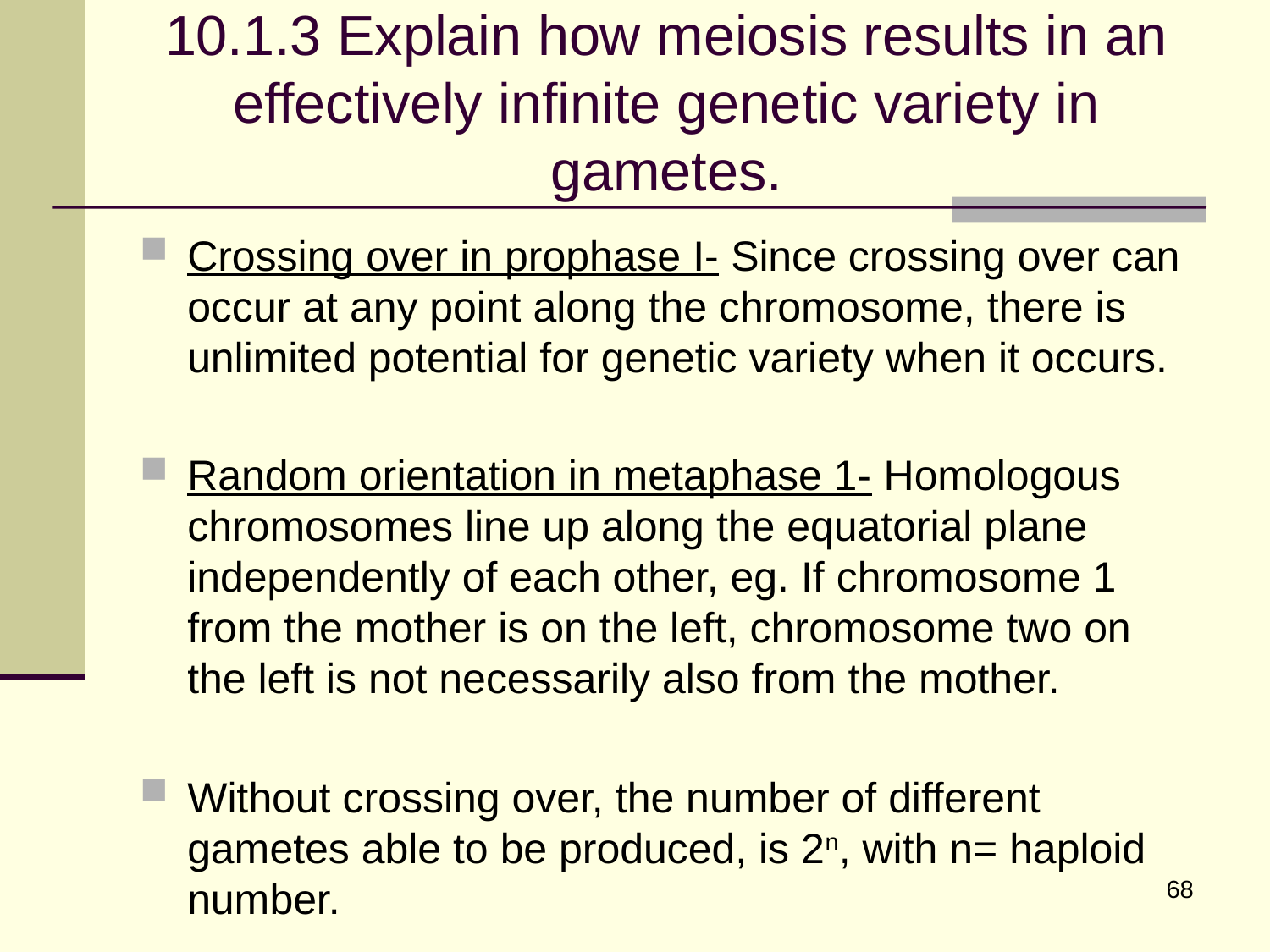

# 10.1.3 Explain how meiosis results in an effectively infinite genetic variety in gametes.
Crossing over in prophase I- Since crossing over can occur at any point along the chromosome, there is unlimited potential for genetic variety when it occurs.

Random orientation in metaphase 1- Homologous chromosomes line up along the equatorial plane independently of each other, eg. If chromosome 1 from the mother is on the left, chromosome two on the left is not necessarily also from the mother.

Without crossing over, the number of different gametes able to be produced, is 2n, with n= haploid number.
68